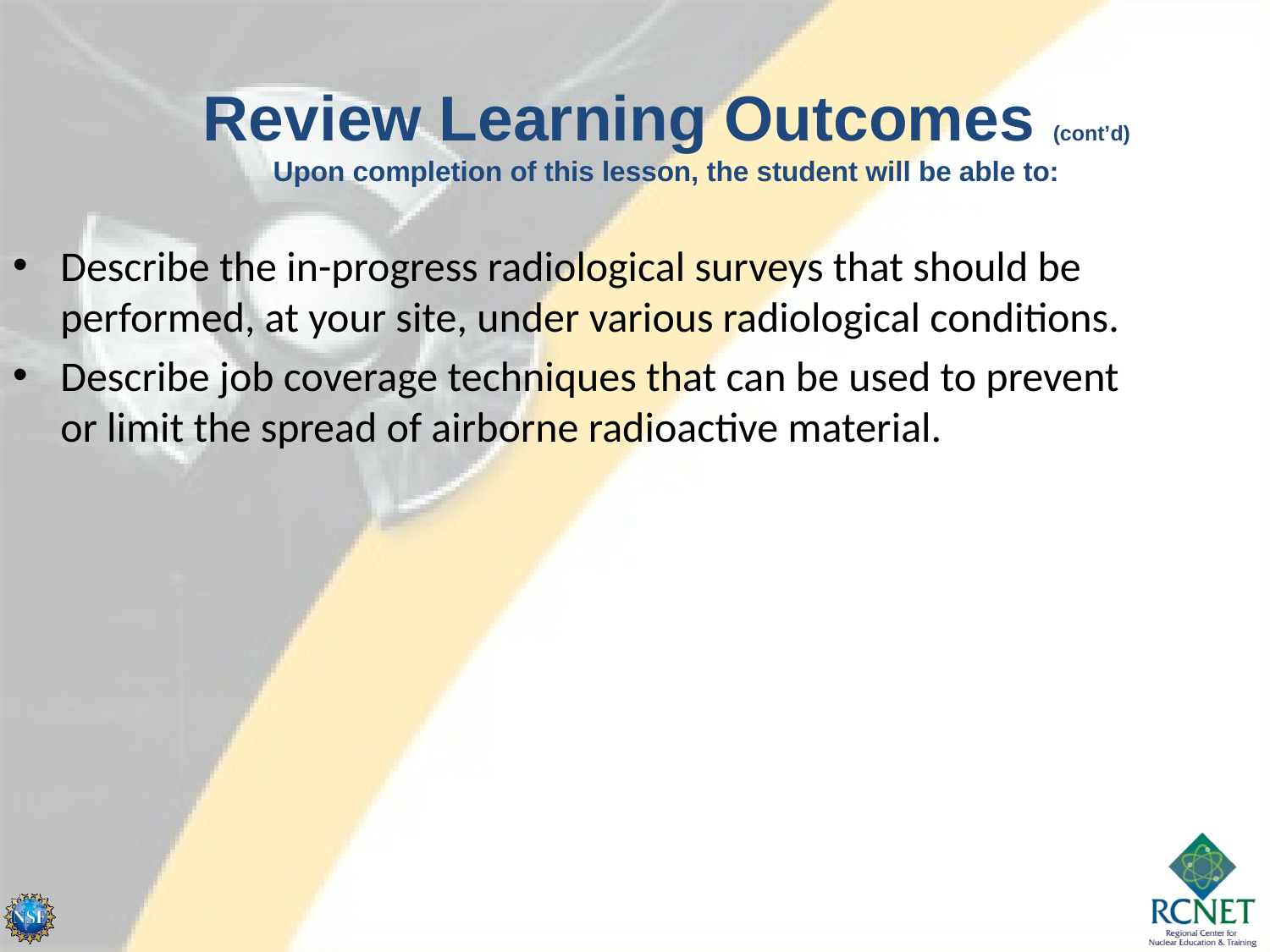

Review Learning Outcomes (cont’d)
Upon completion of this lesson, the student will be able to:
Describe the in-progress radiological surveys that should be performed, at your site, under various radiological conditions.
Describe job coverage techniques that can be used to prevent or limit the spread of airborne radioactive material.